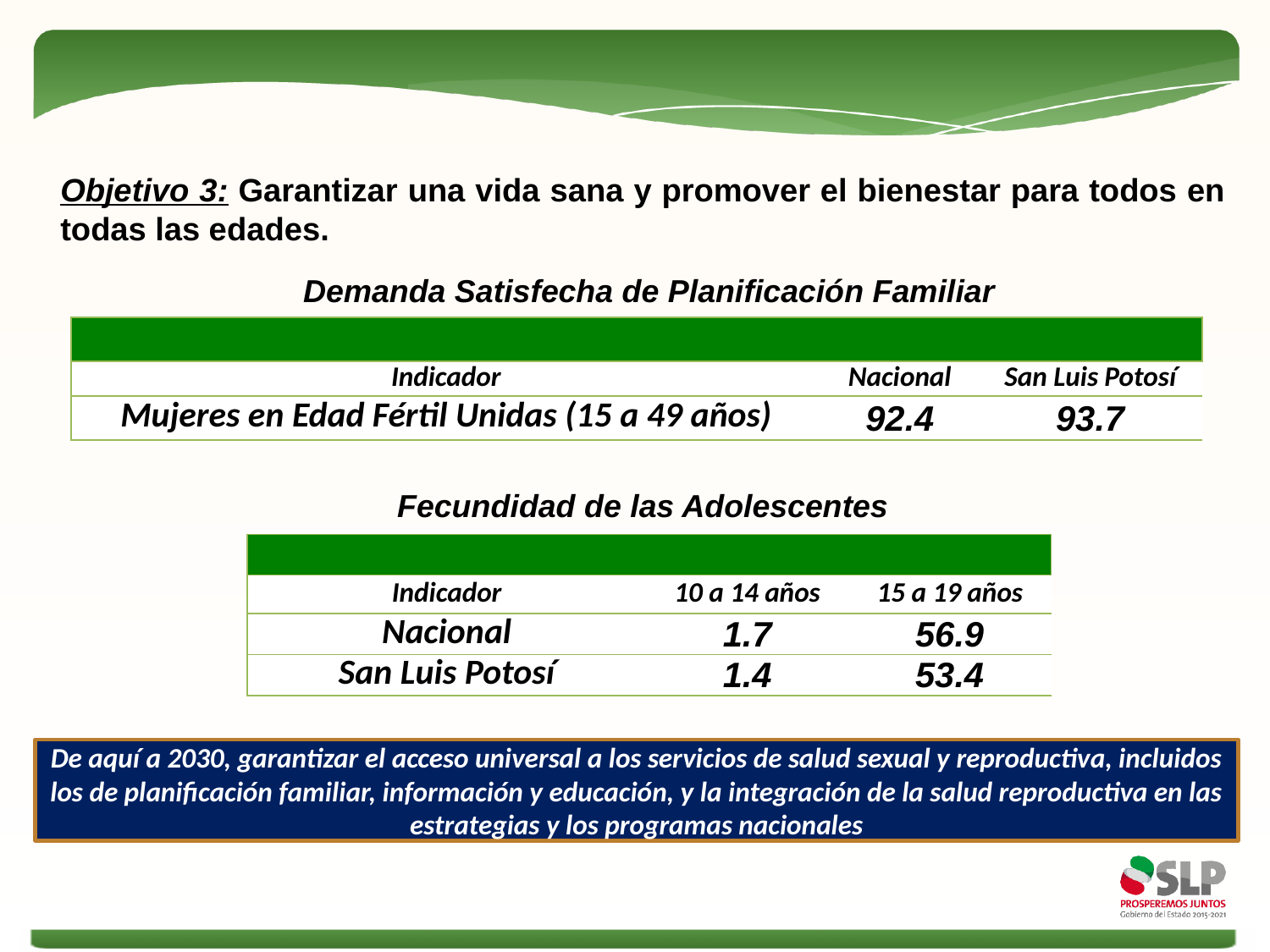

# Objetivo 3: Garantizar una vida sana y promover el bienestar para todos en todas las edades.
Demanda Satisfecha de Planificación Familiar
|  |  |  |
| --- | --- | --- |
| Indicador | Nacional | San Luis Potosí |
| Mujeres en Edad Fértil Unidas (15 a 49 años) | 92.4 | 93.7 |
Fecundidad de las Adolescentes
|  |  |  |
| --- | --- | --- |
| Indicador | 10 a 14 años | 15 a 19 años |
| Nacional | 1.7 | 56.9 |
| San Luis Potosí | 1.4 | 53.4 |
De aquí a 2030, garantizar el acceso universal a los servicios de salud sexual y reproductiva, incluidos los de planificación familiar, información y educación, y la integración de la salud reproductiva en las estrategias y los programas nacionales